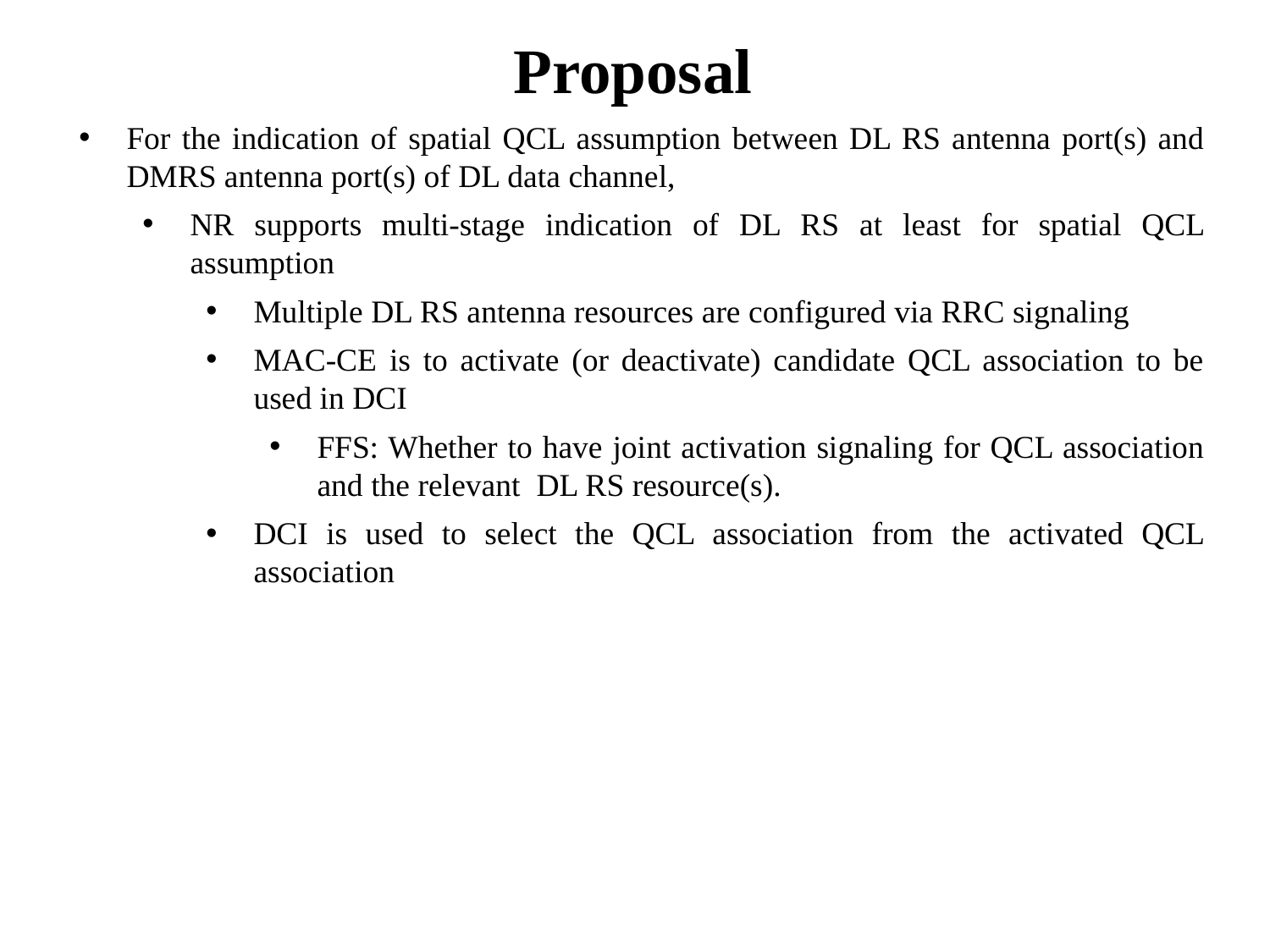

# Proposal
For the indication of spatial QCL assumption between DL RS antenna port(s) and DMRS antenna port(s) of DL data channel,
NR supports multi-stage indication of DL RS at least for spatial QCL assumption
Multiple DL RS antenna resources are configured via RRC signaling
MAC-CE is to activate (or deactivate) candidate QCL association to be used in DCI
FFS: Whether to have joint activation signaling for QCL association and the relevant  DL RS resource(s).
DCI is used to select the QCL association from the activated QCL association